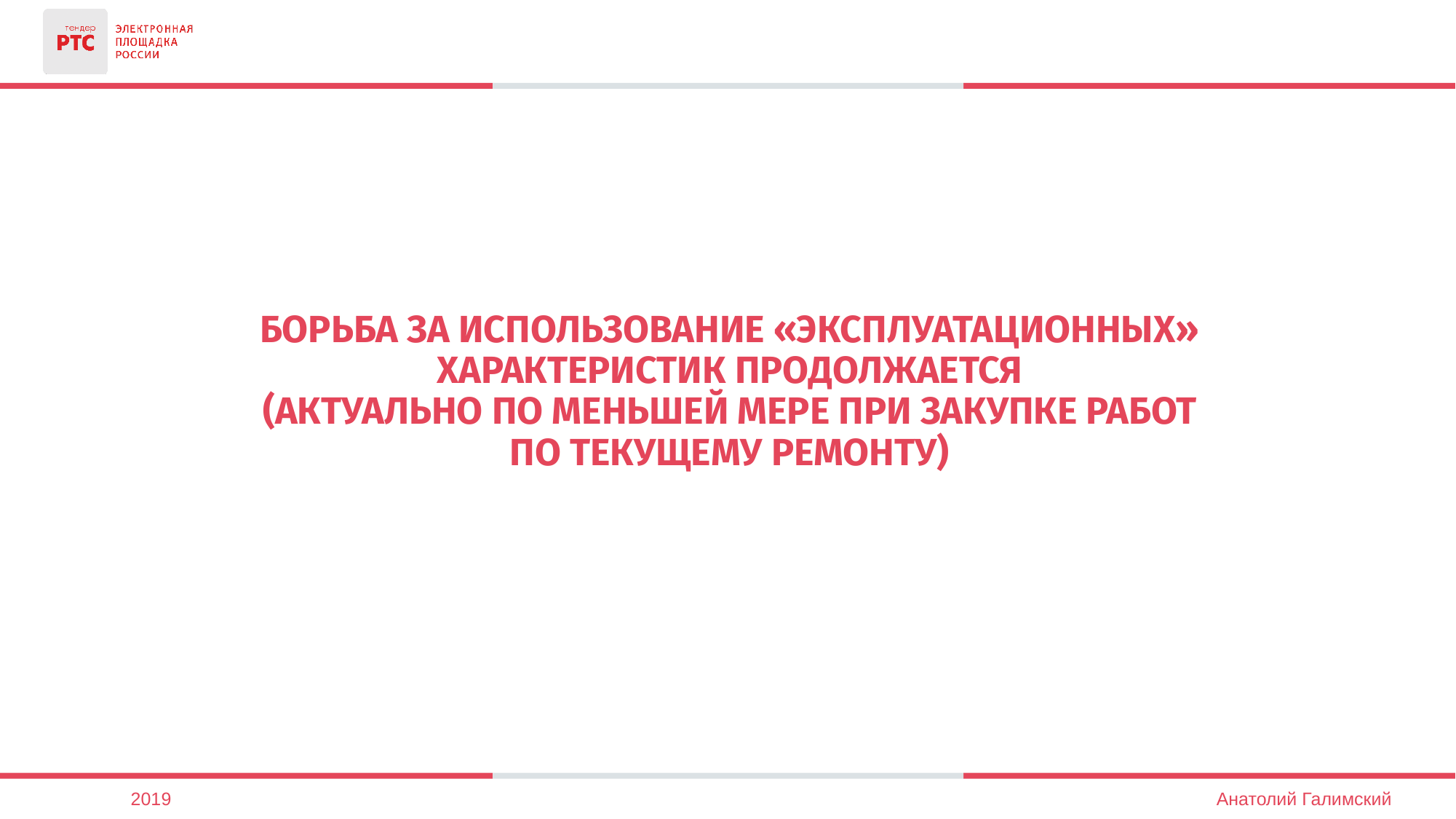

борьба за использование «эксплуатационных» характеристик продолжается
(актуально по меньшей мере при закупке работ по текущему ремонту)
2019
Анатолий Галимский